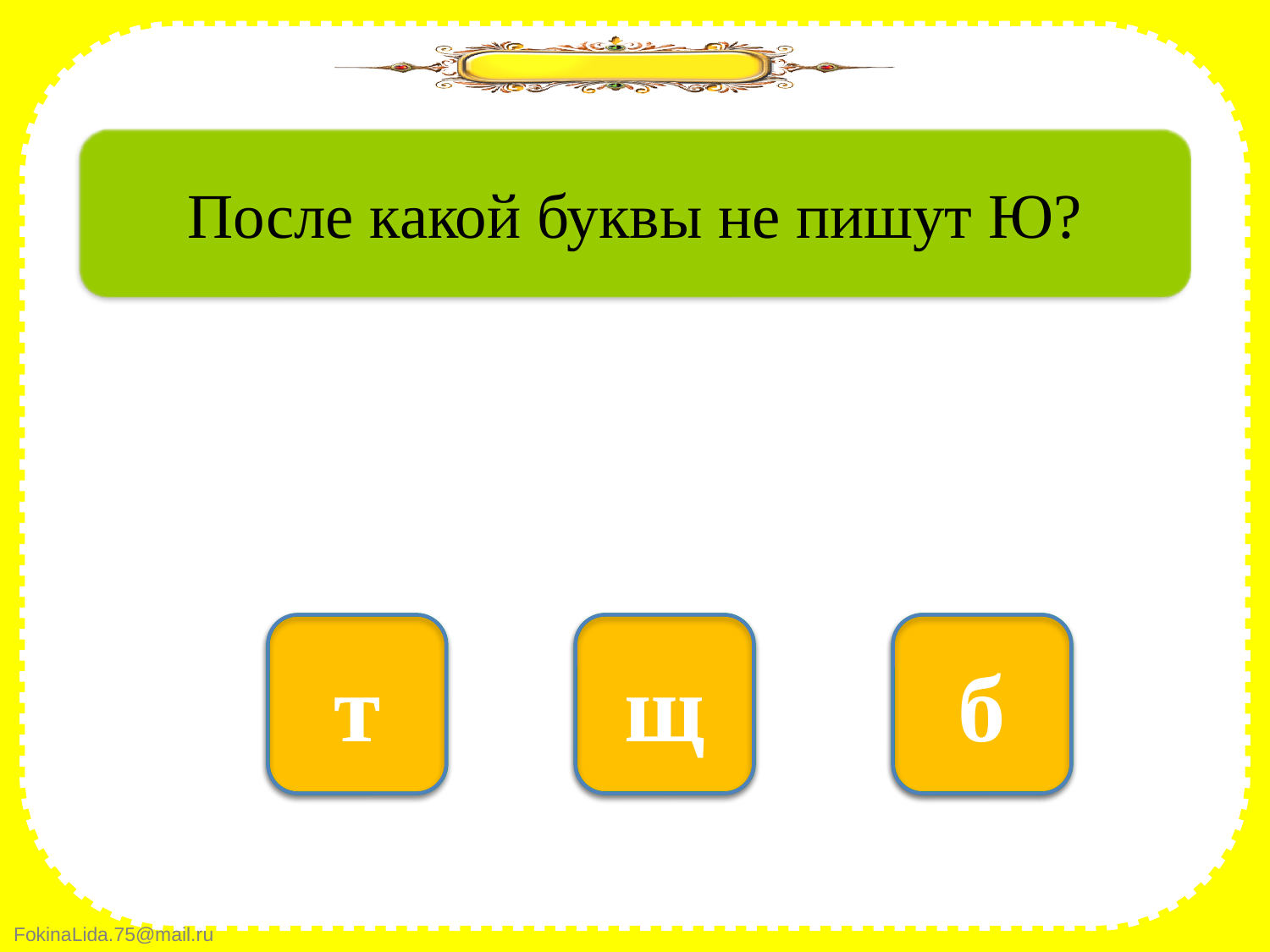

После какой буквы не пишут Ю?
нет
нет
б
да
щ

т